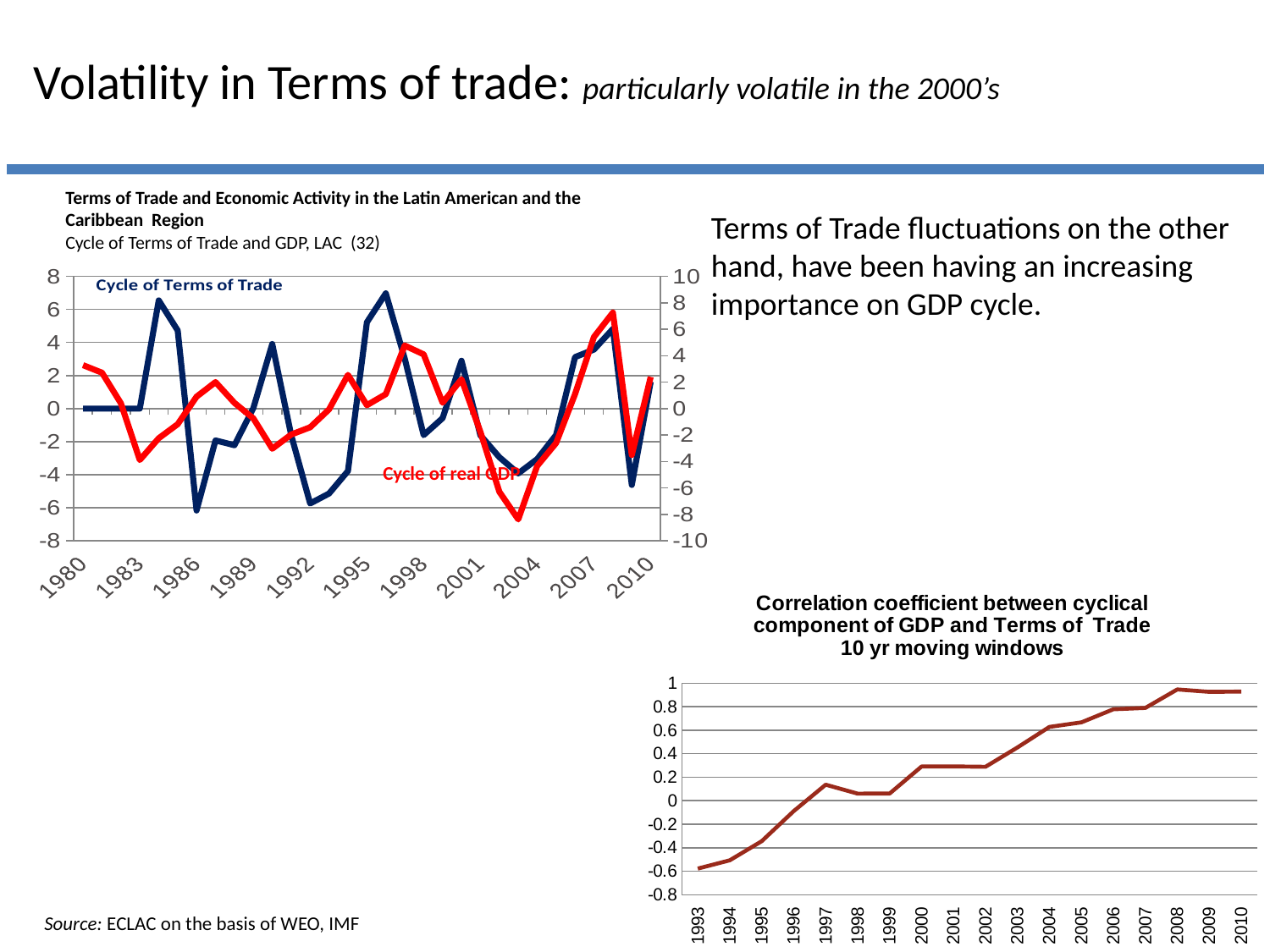

# Volatility in Terms of trade: particularly volatile in the 2000’s
Terms of Trade and Economic Activity in the Latin American and the Caribbean  Region
Cycle of Terms of Trade and GDP, LAC  (32)
Terms of Trade fluctuations on the other hand, have been having an increasing importance on GDP cycle.

### Chart

| Category | Ciclo Términos de Intercambio | Ciclo PIB real |
|---|---|---|
| 1980 | 0.0 | 3.28596 |
| 1981 | 0.0 | 2.7148419999999978 |
| 1982 | 0.0 | 0.4108650000000003 |
| 1983 | 0.0 | -3.8859789999999967 |
| 1984 | 6.546235 | -2.2398079999999987 |
| 1985 | 4.7261559999999845 | -1.175878 |
| 1986 | -6.1593839999999975 | 0.902952 |
| 1987 | -1.923111 | 2.005582 |
| 1988 | -2.216154 | 0.4318830000000035 |
| 1989 | 0.029588 | -0.738332 |
| 1990 | 3.904376 | -3.029565 |
| 1991 | -1.601820999999989 | -1.958938 |
| 1992 | -5.738081 | -1.4132769999999877 |
| 1993 | -5.137463 | -0.05981600000000093 |
| 1994 | -3.7756449999999977 | 2.54834 |
| 1995 | 5.22307 | 0.2586880000000001 |
| 1996 | 6.972134 | 1.093238 |
| 1997 | 3.0327699999999767 | 4.771416 |
| 1998 | -1.6035209999999998 | 4.1017139999999985 |
| 1999 | -0.5755659999999996 | 0.4449100000000001 |
| 2000 | 2.8938449999999967 | 2.220766 |
| 2001 | -1.612326 | -1.755406999999989 |
| 2002 | -2.9400519999999997 | -6.2905039999999985 |
| 2003 | -3.9191849999999997 | -8.373867 |
| 2004 | -3.050174 | -4.331933 |
| 2005 | -1.594279 | -2.607398000000001 |
| 2006 | 3.1177429999999977 | 1.1003580000000108 |
| 2007 | 3.5710799999999967 | 5.41803 |
| 2008 | 4.819738 | 7.261311 |
| 2009 | -4.6179849999999005 | -3.508287 |
| 2010 | 1.6280130000000061 | 2.398133 |
Cycle of real GDP

### Chart: Correlation coefficient between cyclical component of GDP and Terms of  Trade
10 yr moving windows

| Category |  |
|---|---|
| 1993 | -0.5774789628907746 |
| 1994 | -0.5070304848135329 |
| 1995 | -0.3438930728166813 |
| 1996 | -0.08861388293932271 |
| 1997 | 0.13631575632881435 |
| 1998 | 0.06015697702288201 |
| 1999 | 0.06120754629441036 |
| 2000 | 0.2912351246497312 |
| 2001 | 0.2920776026403439 |
| 2002 | 0.2886737961244735 |
| 2003 | 0.4534388262723384 |
| 2004 | 0.6281862313243627 |
| 2005 | 0.6667344218766007 |
| 2006 | 0.7782525329499616 |
| 2007 | 0.7896192704450804 |
| 2008 | 0.947193514880612 |
| 2009 | 0.9268715161486041 |
| 2010 | 0.9287763075035573 |
Source: ECLAC on the basis of WEO, IMF